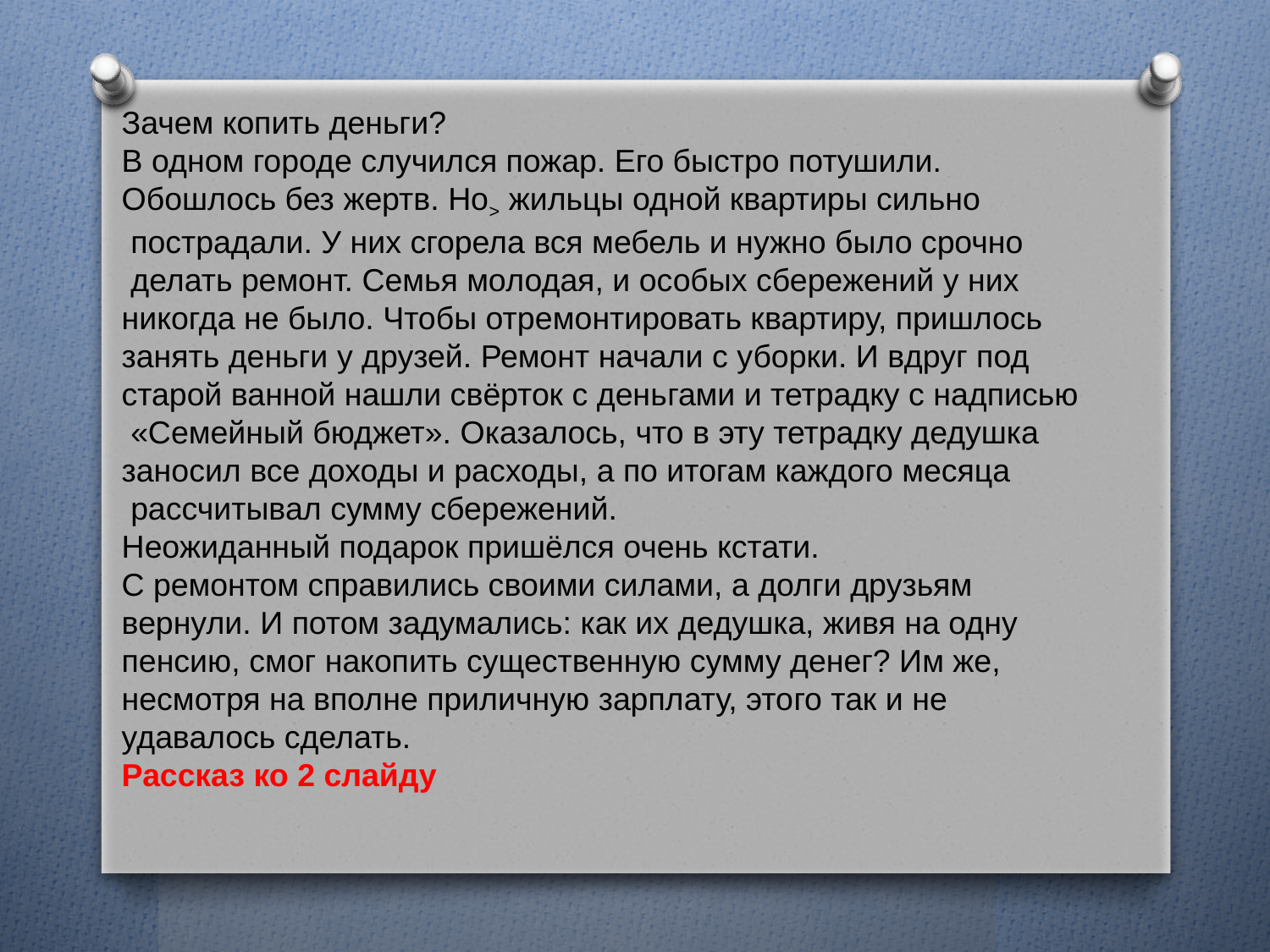

Зачем копить деньги?
В одном городе случился пожар. Его быстро потушили.
Обошлось без жертв. Но> жильцы одной квартиры сильно
 пострадали. У них сгорела вся мебель и нужно было срочно
 делать ремонт. Семья мо­лодая, и особых сбережений у них
никогда не было. Чтобы отре­монтировать квартиру, пришлось
занять деньги у друзей. Ремонт начали с уборки. И вдруг под
старой ванной нашли свёрток с день­гами и тетрадку с надписью
 «Семейный бюджет». Оказалось, что в эту тетрадку дедушка
заносил все доходы и расходы, а по итогам каждого месяца
 рассчитывал сумму сбережений.
Неожиданный подарок пришёлся очень кстати.
С ремонтом справи­лись своими силами, а долги друзьям
вернули. И потом задумались: как их дедушка, живя на одну
пенсию, смог накопить существенную сумму денег? Им же,
несмотря на вполне приличную зарплату, это­го так и не
удавалось сделать.
Рассказ ко 2 слайду